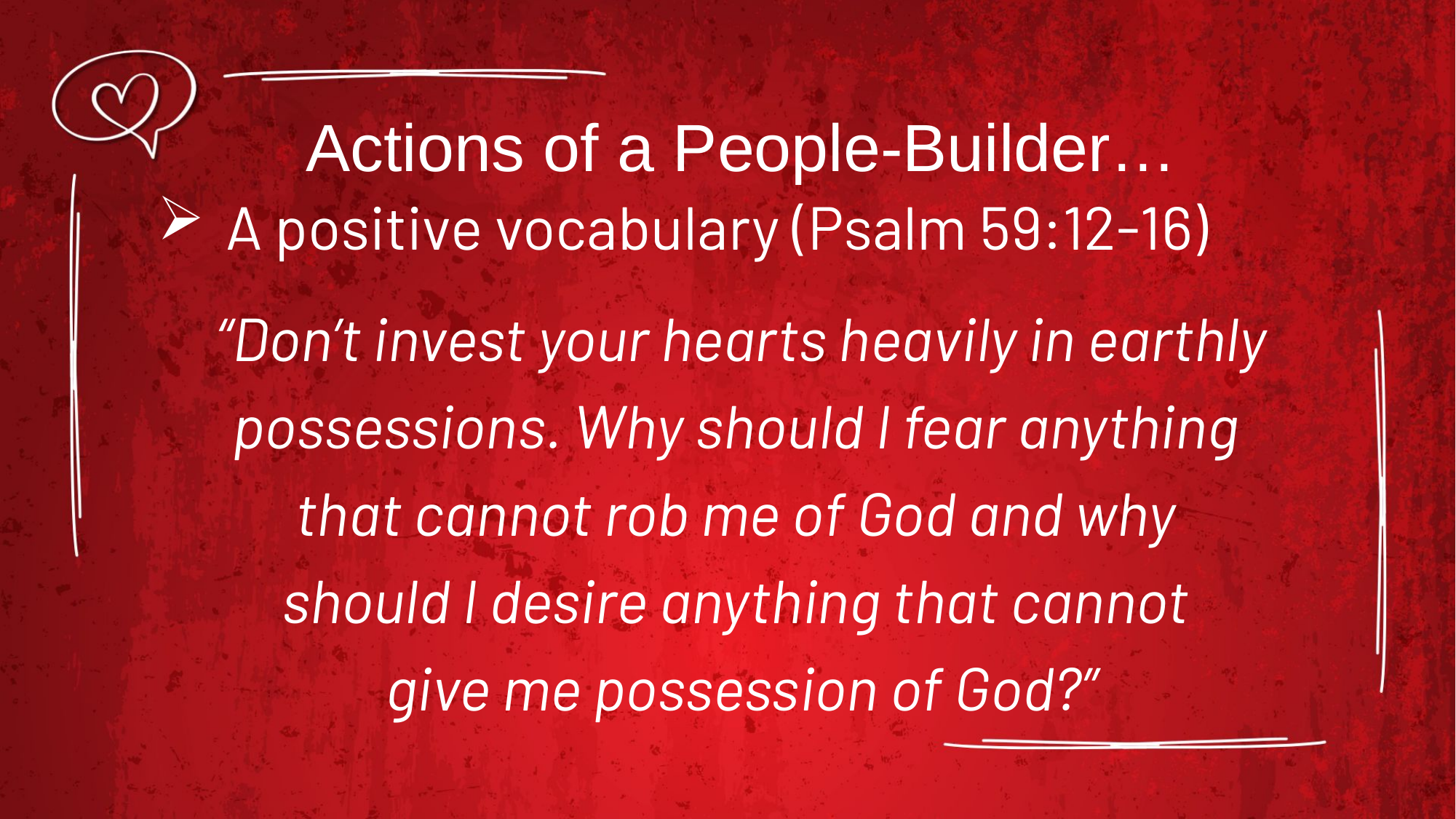

# Actions of a People-Builder…
A positive vocabulary (Psalm 59:12-16)
“Don’t invest your hearts heavily in earthly possessions. Why should I fear anything
that cannot rob me of God and why
should I desire anything that cannot
give me possession of God?”